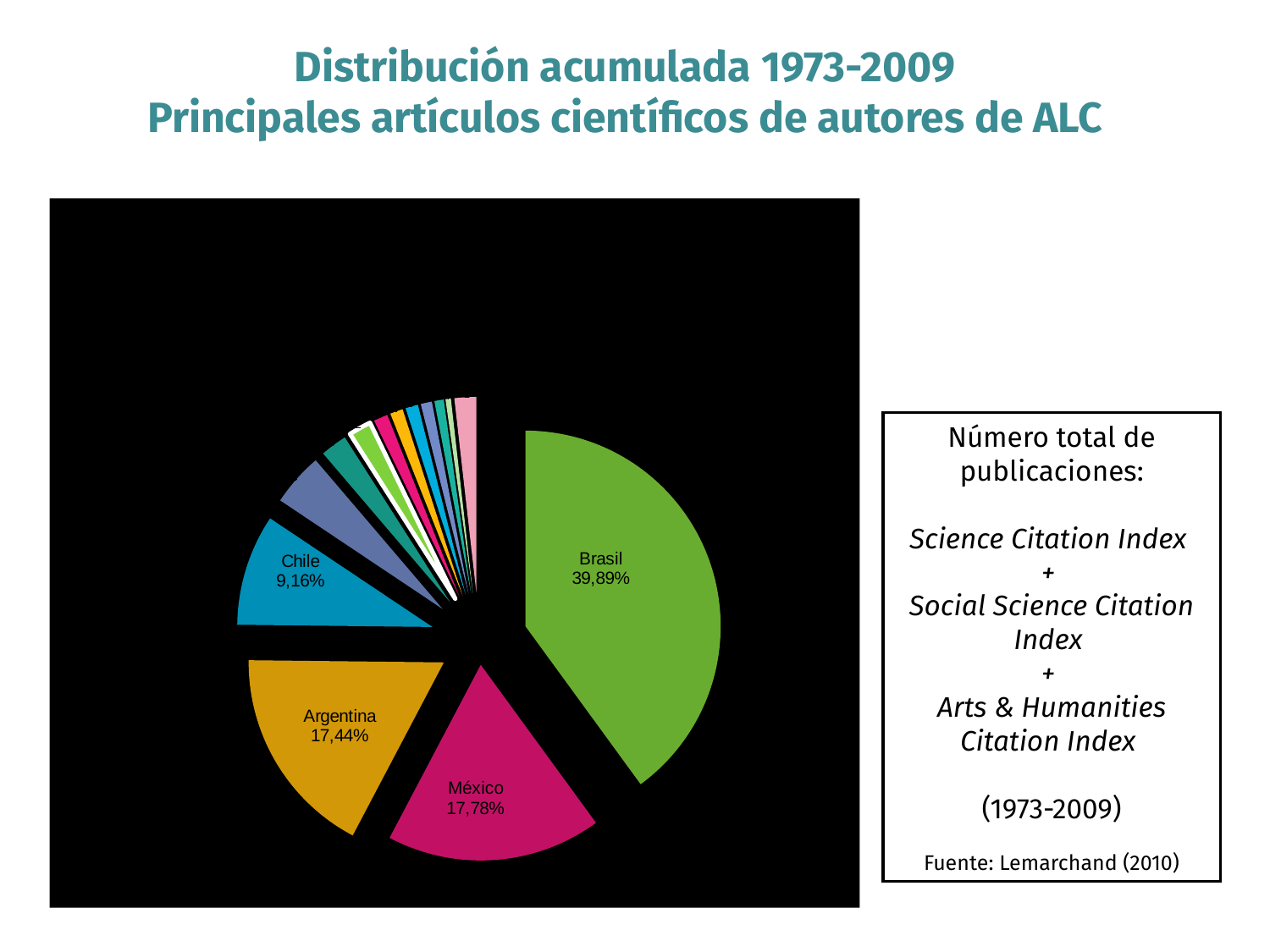

Distribución acumulada 1973-2009
Principales artículos científicos de autores de ALC

### Chart

| Category |  |
|---|---|
| Brazil | 0.399595173587049 |
| Mexico | 0.177758175288262 |
| Argentina | 0.174521139184676 |
| Chile | 0.091879843740155 |
| Venezuela | 0.0437275533992817 |
| Colombia | 0.0219897927036737 |
| Cuba | 0.0186928989981728 |
| Peru | 0.0116249763719992 |
| Uruguay | 0.0105932203389831 |
| Costa Rica | 0.0103490643311701 |
| Jamaica | 0.00924169869573436 |
| Panama | 0.00767752504568085 |
| Ecuador | 0.00442473694159158 |
| Rest of Latin America & Caribbean | 0.0180000000000001 |
Número total de publicaciones:

Science Citation Index
+
Social Science Citation Index
+
Arts & Humanities Citation Index

(1973-2009)

Fuente: Lemarchand (2010)